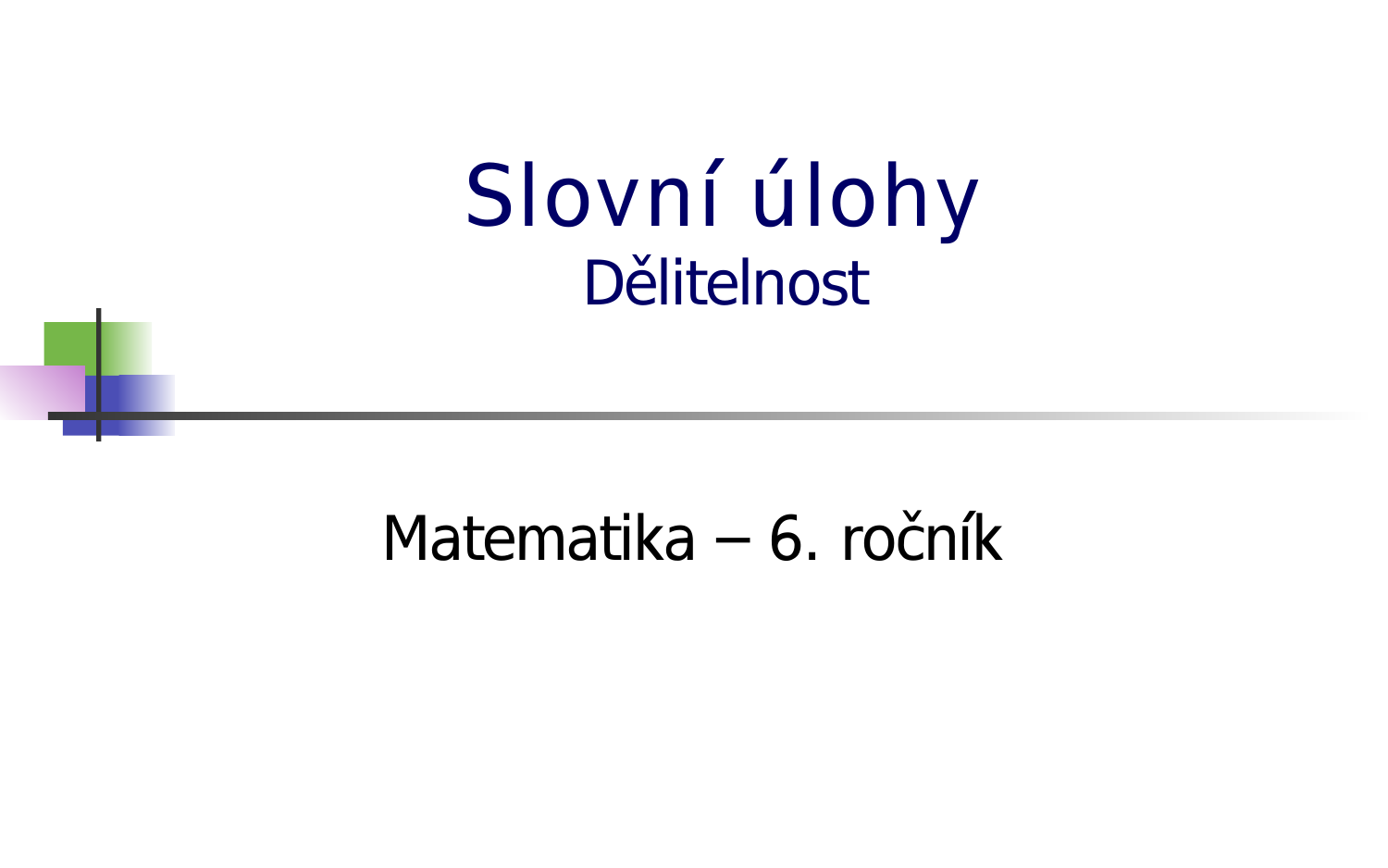

# Slovní úlohy Dělitelnost
Matematika – 6. ročník